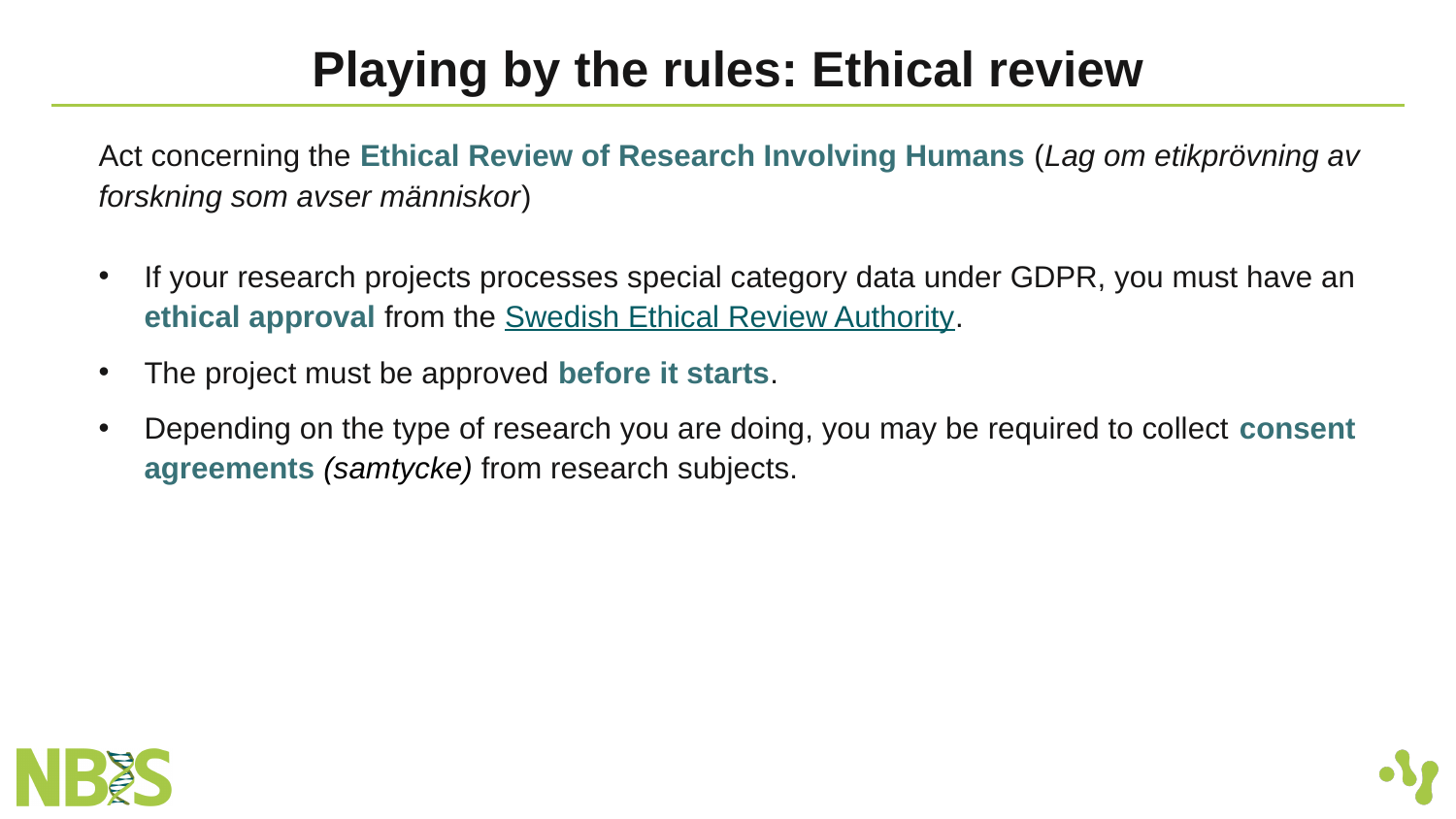

# Playing by the rules: Ethical review
Act concerning the Ethical Review of Research Involving Humans (Lag om etikprövning av forskning som avser människor)
If your research projects processes special category data under GDPR, you must have an ethical approval from the Swedish Ethical Review Authority.
The project must be approved before it starts.
Depending on the type of research you are doing, you may be required to collect consent agreements (samtycke) from research subjects.